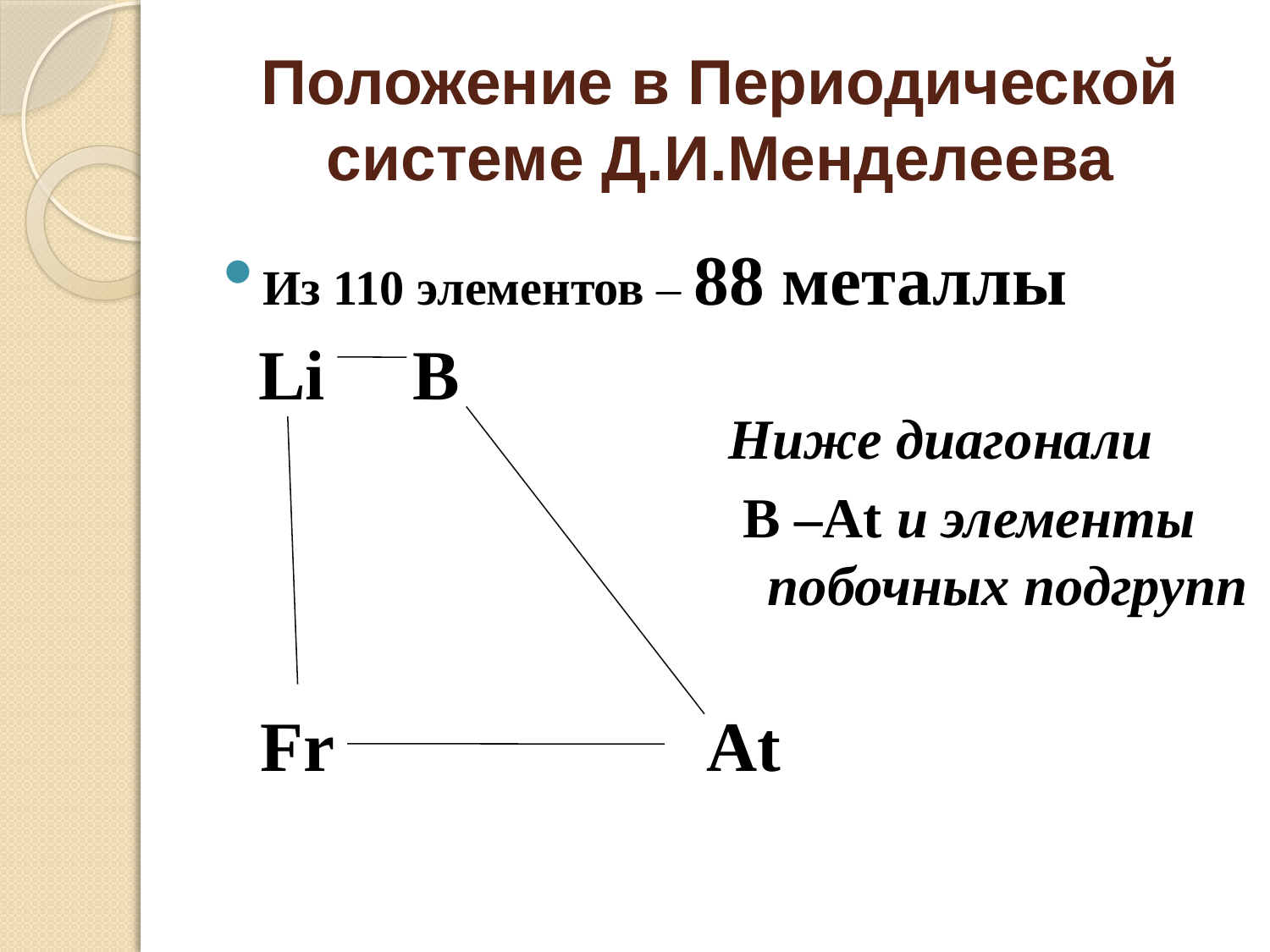

# Положение в Периодической системе Д.И.Менделеева
Из 110 элементов – 88 металлы
  Li     B
Ниже диагонали
 B –At и элементы побочных подгрупп
Fr
At